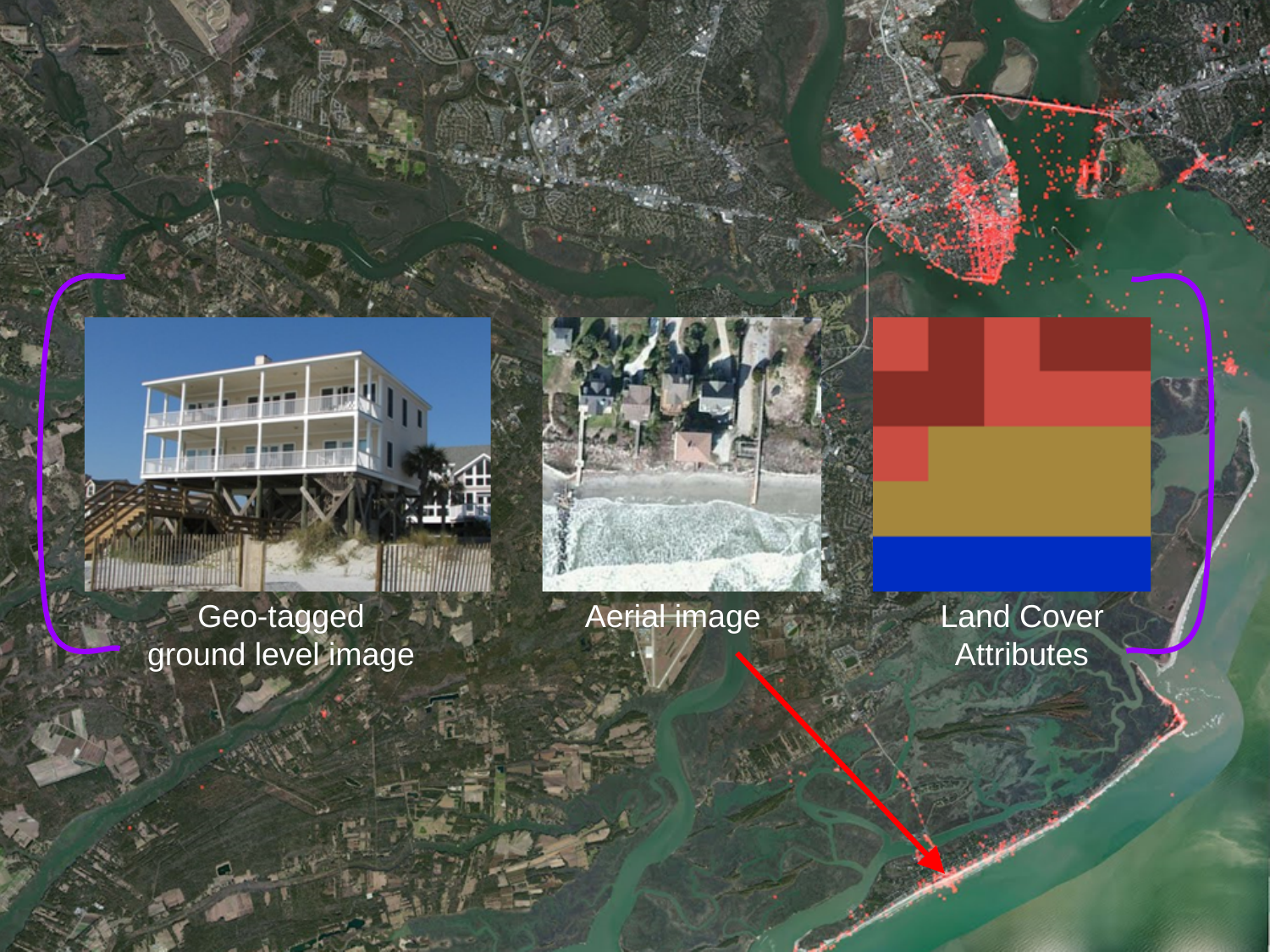

#

Geo-tagged
ground level image
Aerial image
Land Cover
Attributes